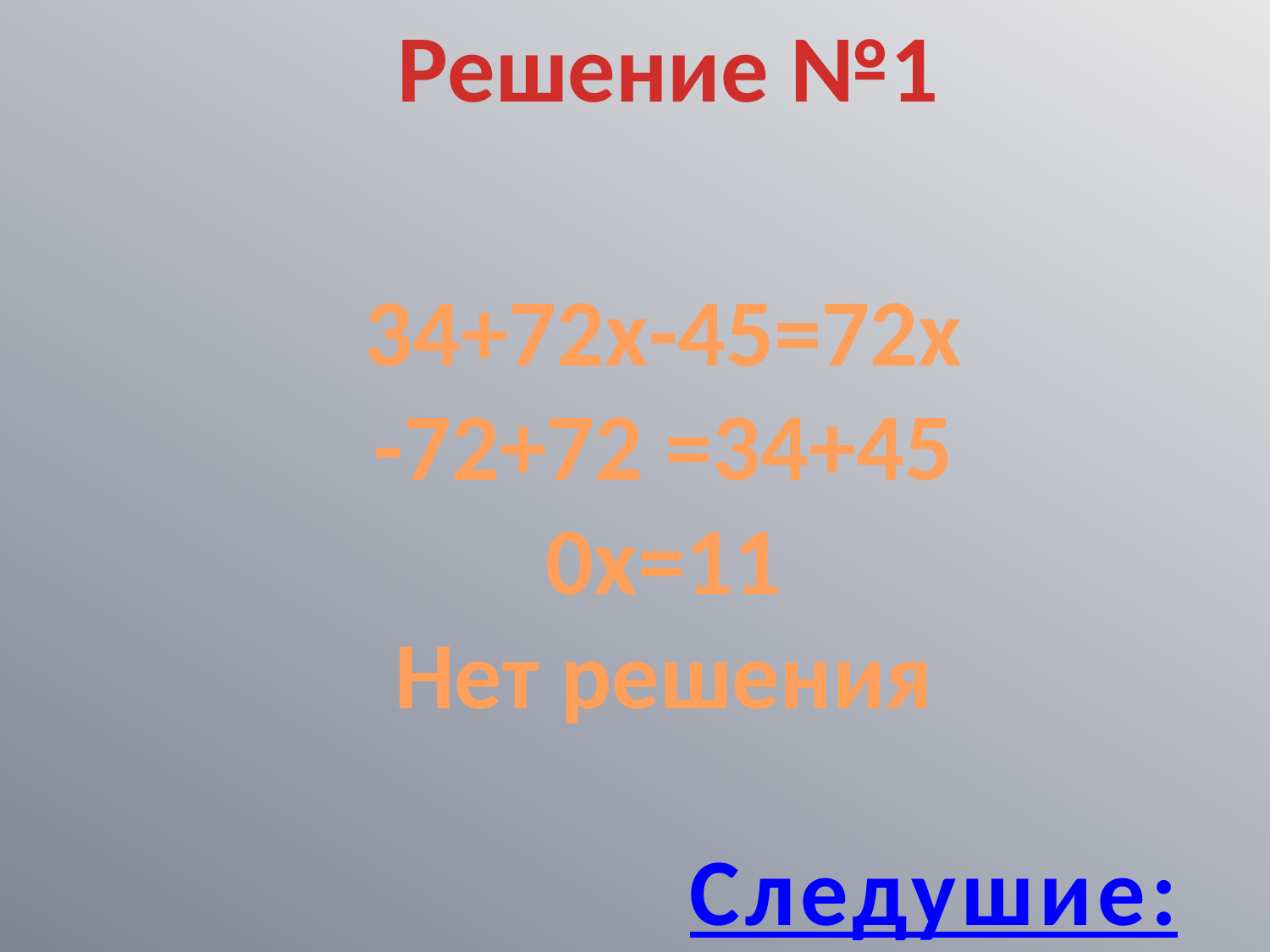

Решение №1
34+72х-45=72х
-72+72 =34+45
0х=11
Нет решения
Следушие: